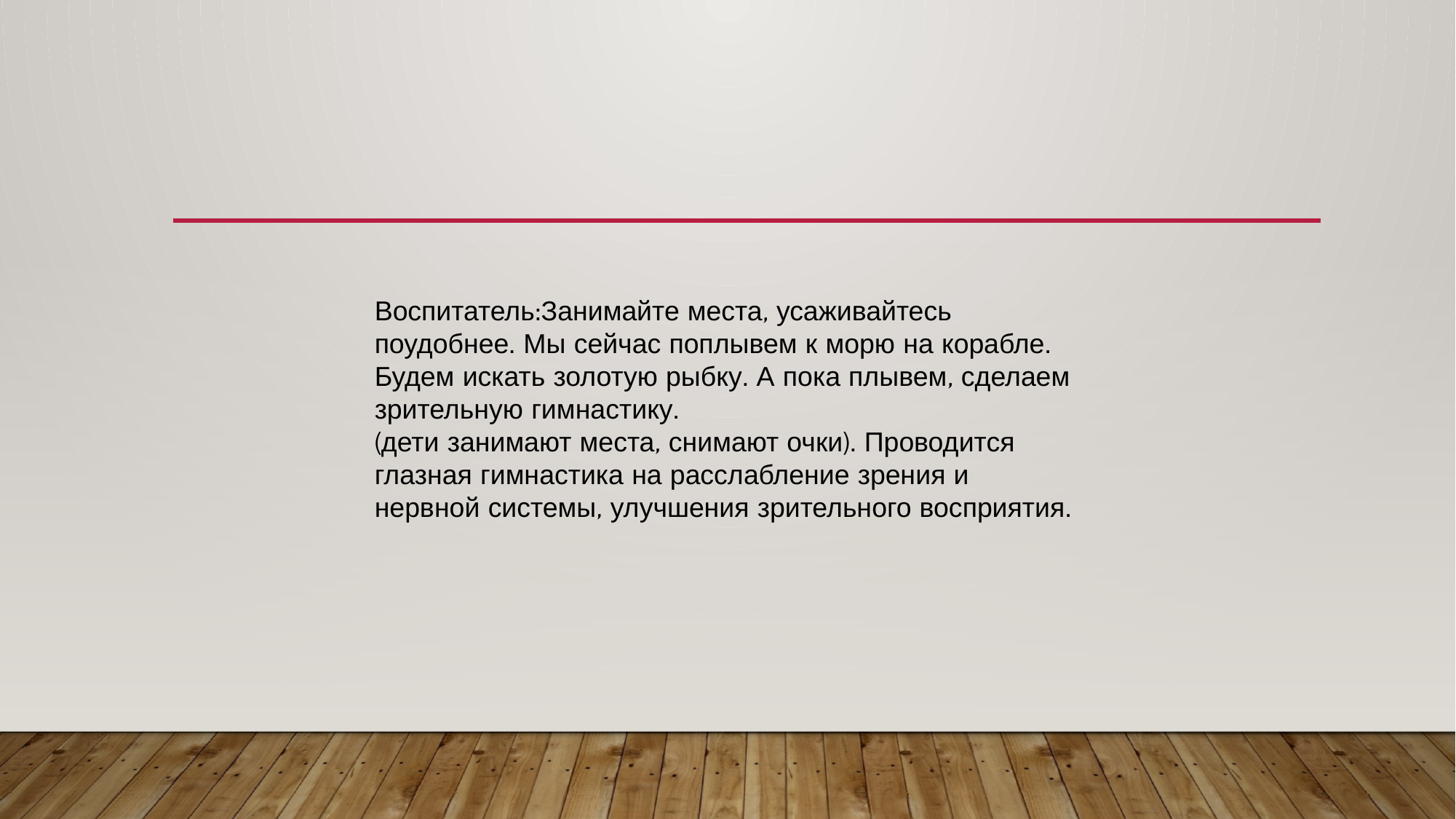

#
Воспитатель:Занимайте места, усаживайтесь поудобнее. Мы сейчас поплывем к морю на корабле. Будем искать золотую рыбку. А пока плывем, сделаем зрительную гимнастику.
(дети занимают места, снимают очки). Проводится глазная гимнастика на расслабление зрения и нервной системы, улучшения зрительного восприятия.